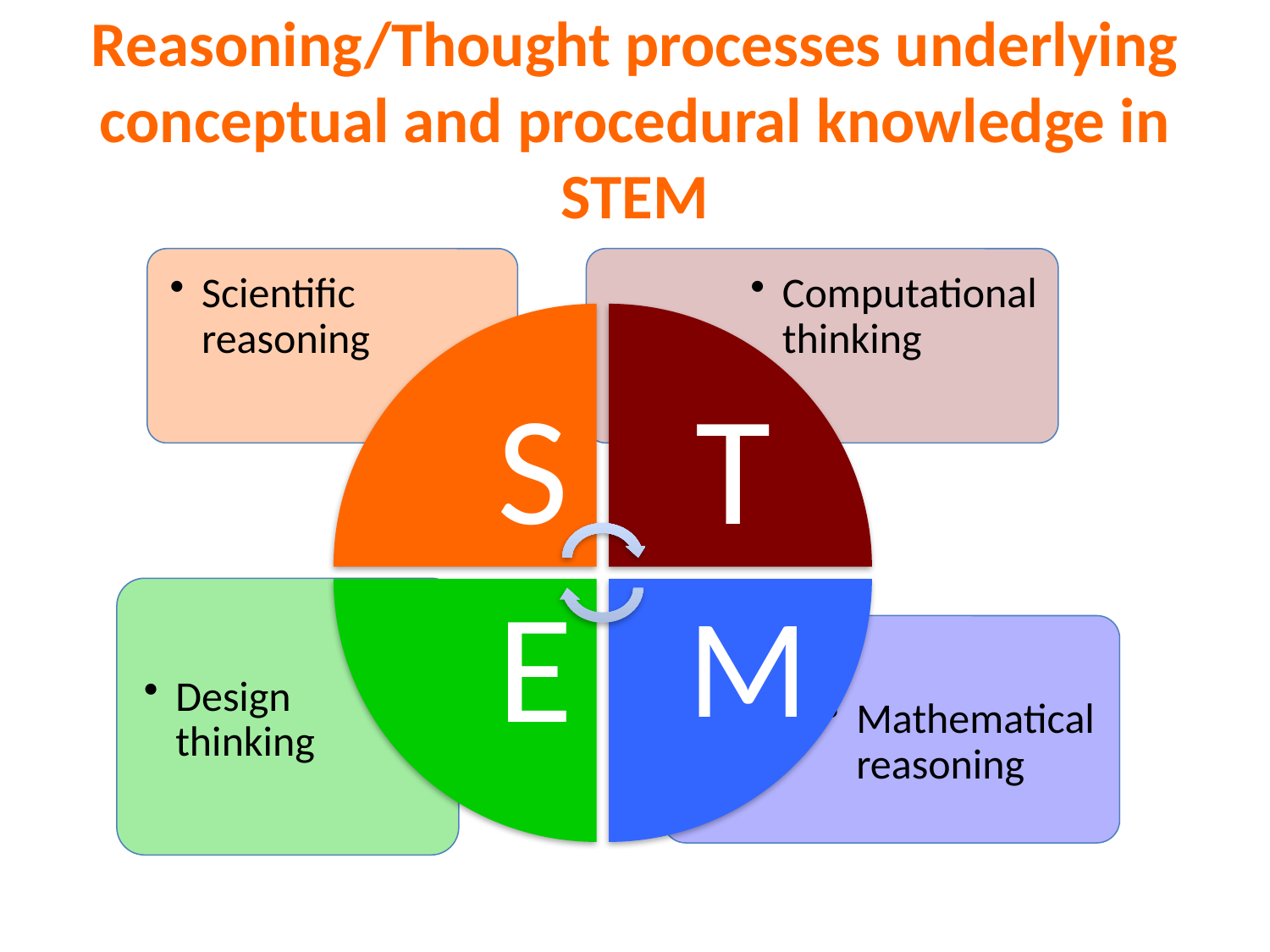

# Reasoning/Thought processes underlying conceptual and procedural knowledge in STEM
Mathematical reasoning
Design thinking
Computational thinking
Scientific reasoning
S
T
M
E